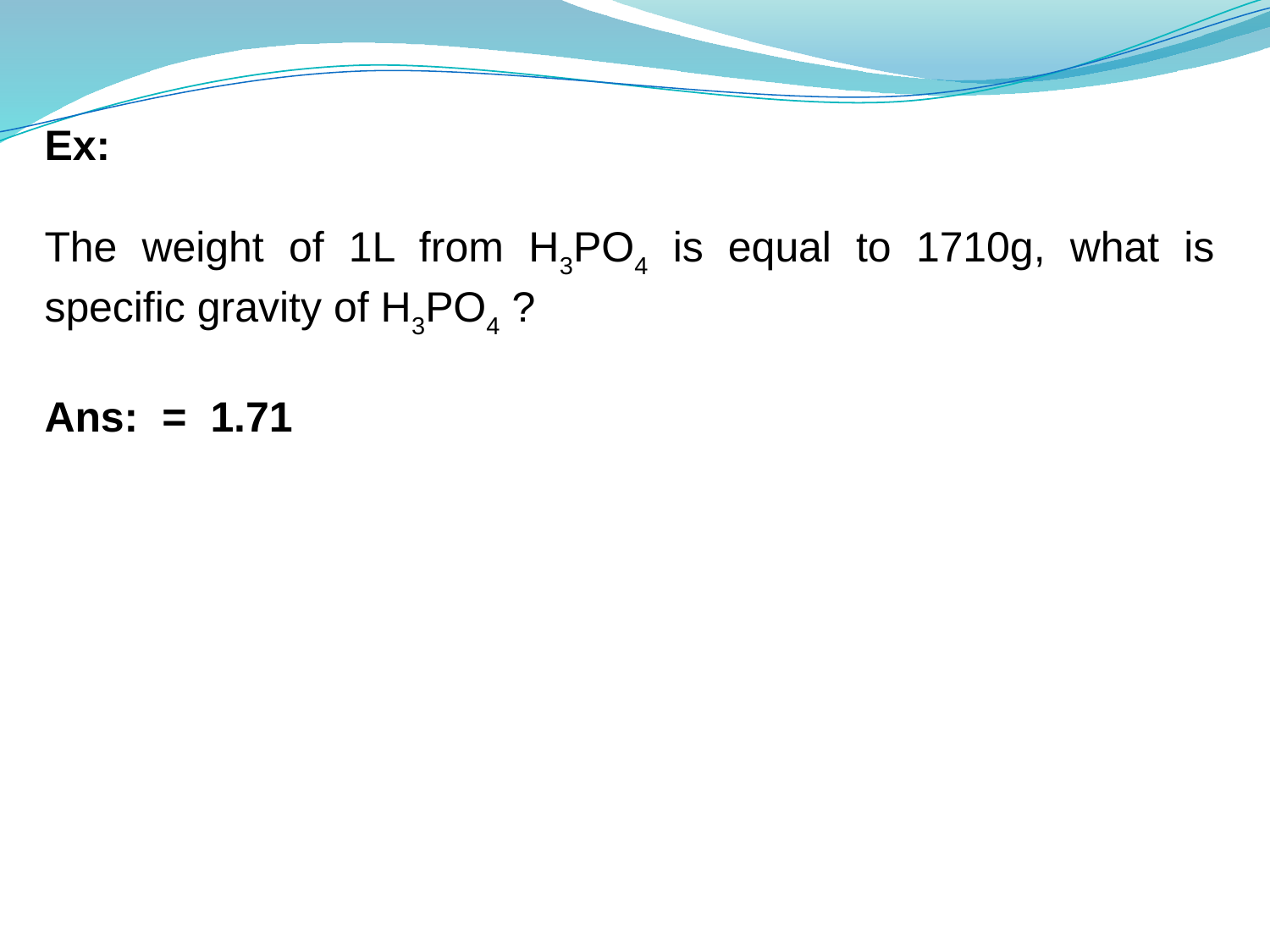

Ex:

The weight of 1L from H3PO4 is equal to 1710g, what is specific gravity of H3PO4 ?

Ans:  =  1.71